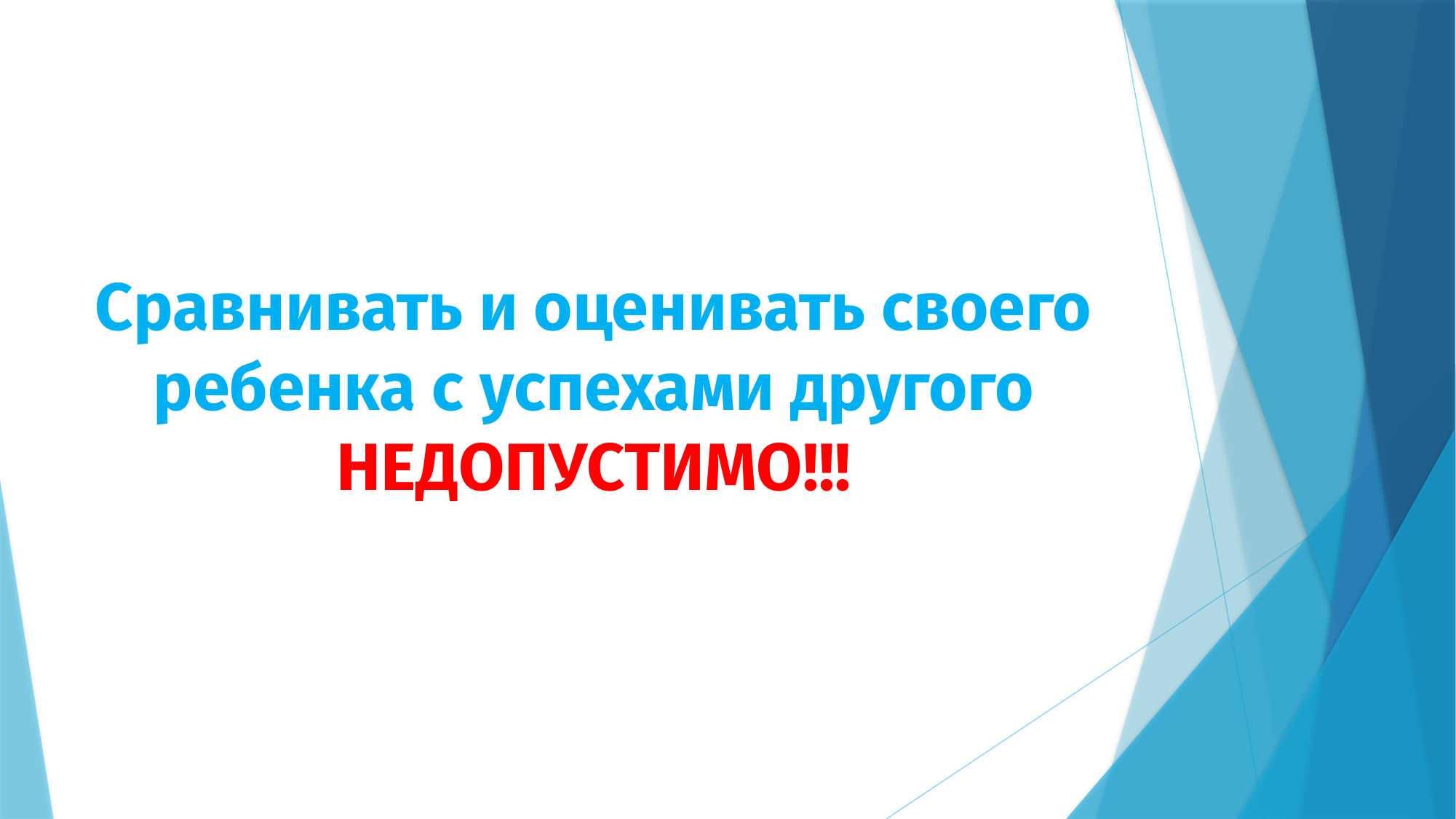

#
Сравнивать и оценивать своего ребенка с успехами другого НЕДОПУСТИМО!!!